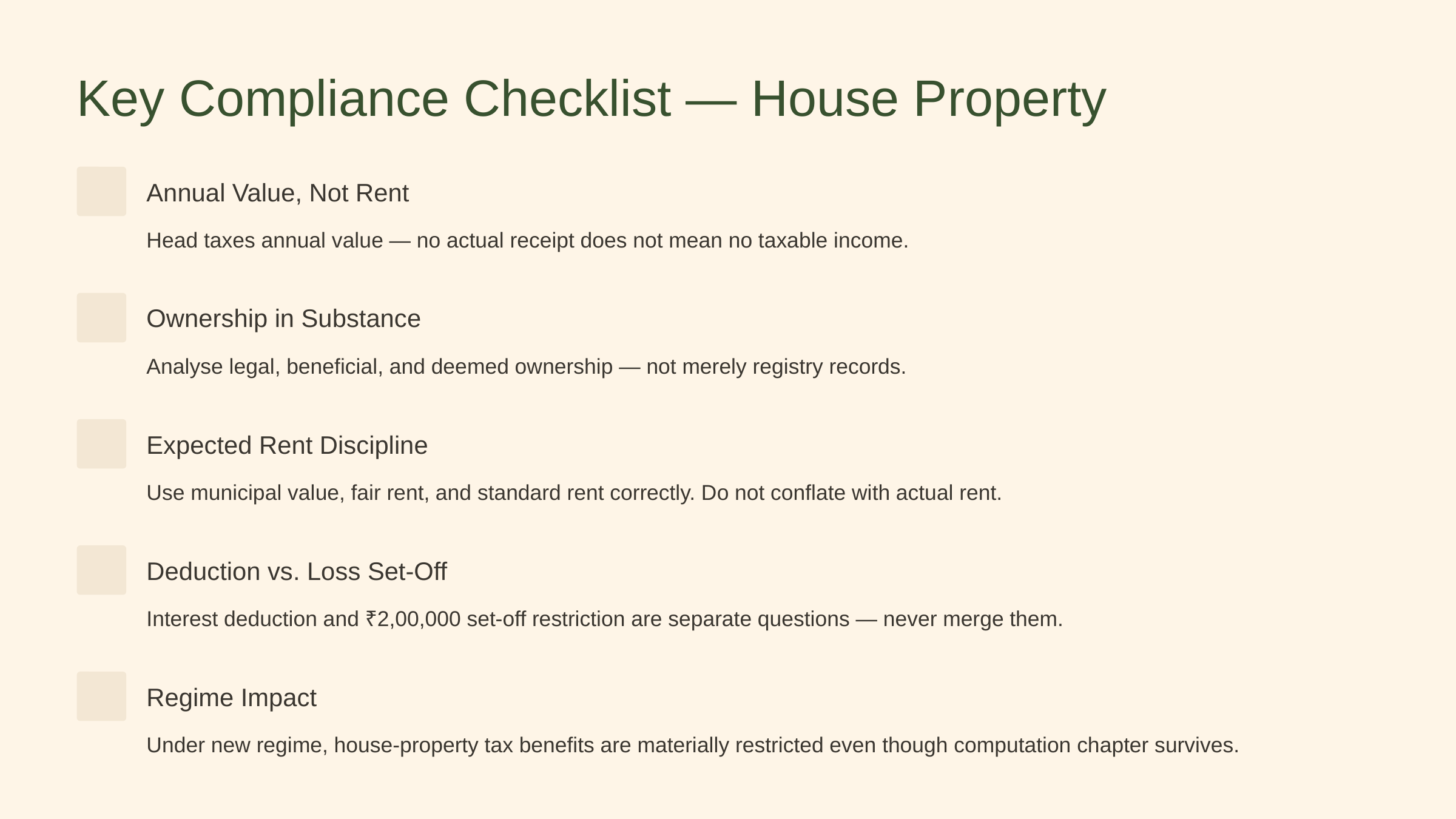

Key Compliance Checklist — House Property

Annual Value, Not Rent
Head taxes annual value — no actual receipt does not mean no taxable income.

Ownership in Substance
Analyse legal, beneficial, and deemed ownership — not merely registry records.

Expected Rent Discipline
Use municipal value, fair rent, and standard rent correctly. Do not conflate with actual rent.

Deduction vs. Loss Set-Off
Interest deduction and ₹2,00,000 set-off restriction are separate questions — never merge them.

Regime Impact
Under new regime, house-property tax benefits are materially restricted even though computation chapter survives.